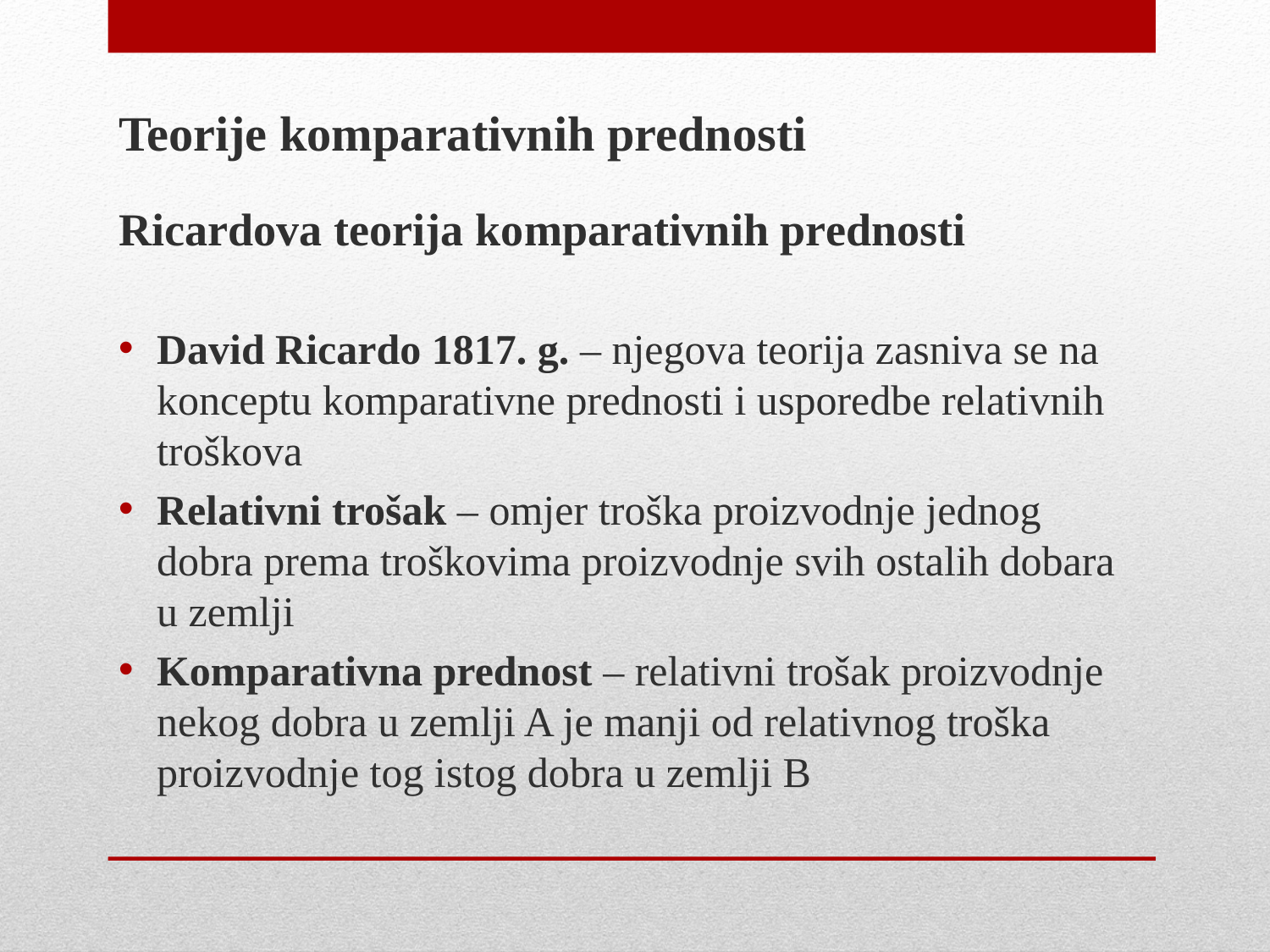

Teorije komparativnih prednosti

Ricardova teorija komparativnih prednosti

David Ricardo 1817. g. – njegova teorija zasniva se na konceptu komparativne prednosti i usporedbe relativnih troškova
Relativni trošak – omjer troška proizvodnje jednog dobra prema troškovima proizvodnje svih ostalih dobara u zemlji
Komparativna prednost – relativni trošak proizvodnje nekog dobra u zemlji A je manji od relativnog troška proizvodnje tog istog dobra u zemlji B